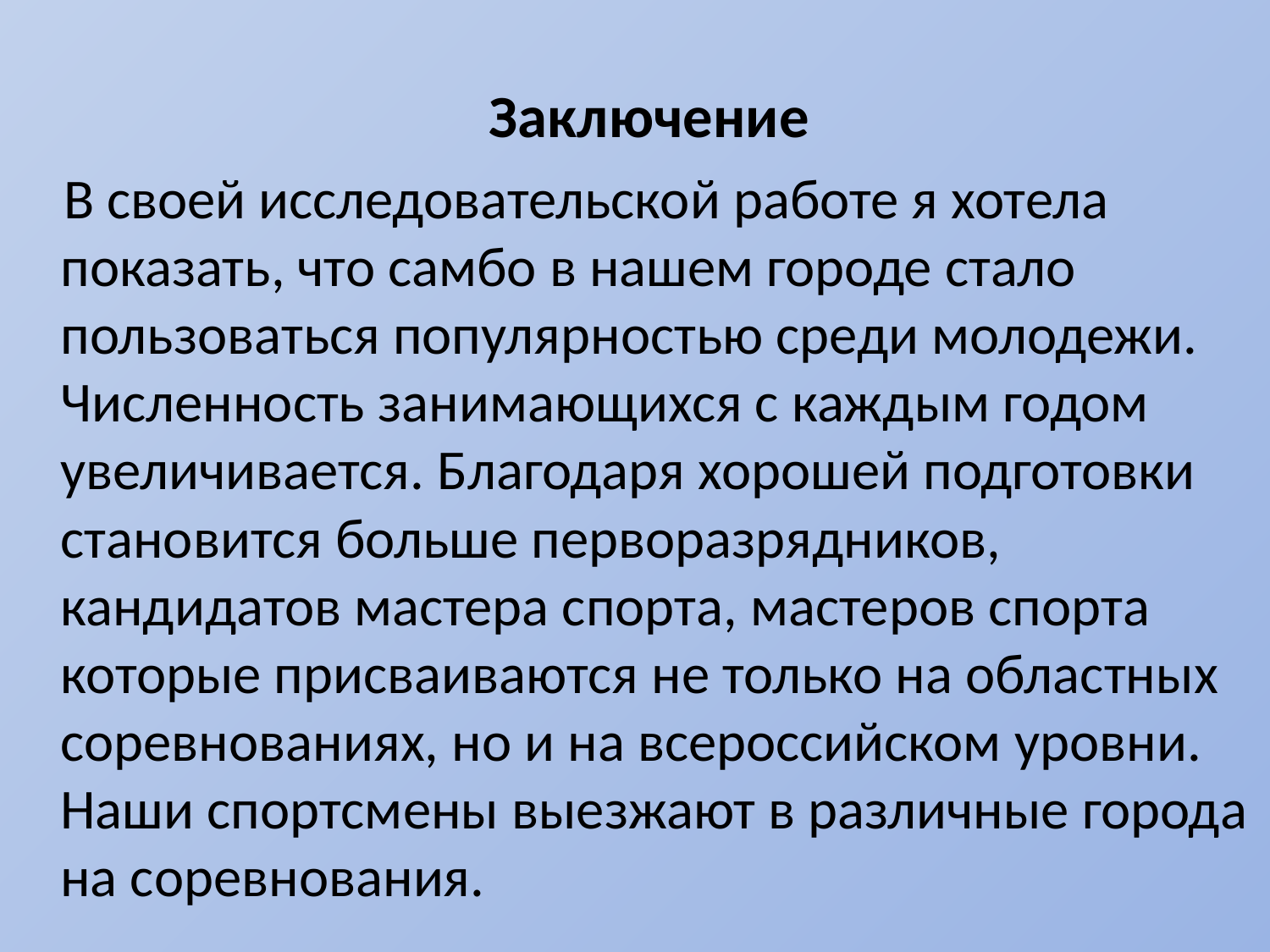

# Заключение
    В своей исследовательской работе я хотела показать, что самбо в нашем городе стало пользоваться популярностью среди молодежи. Численность занимающихся с каждым годом увеличивается. Благодаря хорошей подготовки становится больше перворазрядников, кандидатов мастера спорта, мастеров спорта которые присваиваются не только на областных соревнованиях, но и на всероссийском уровни. Наши спортсмены выезжают в различные города на соревнования.